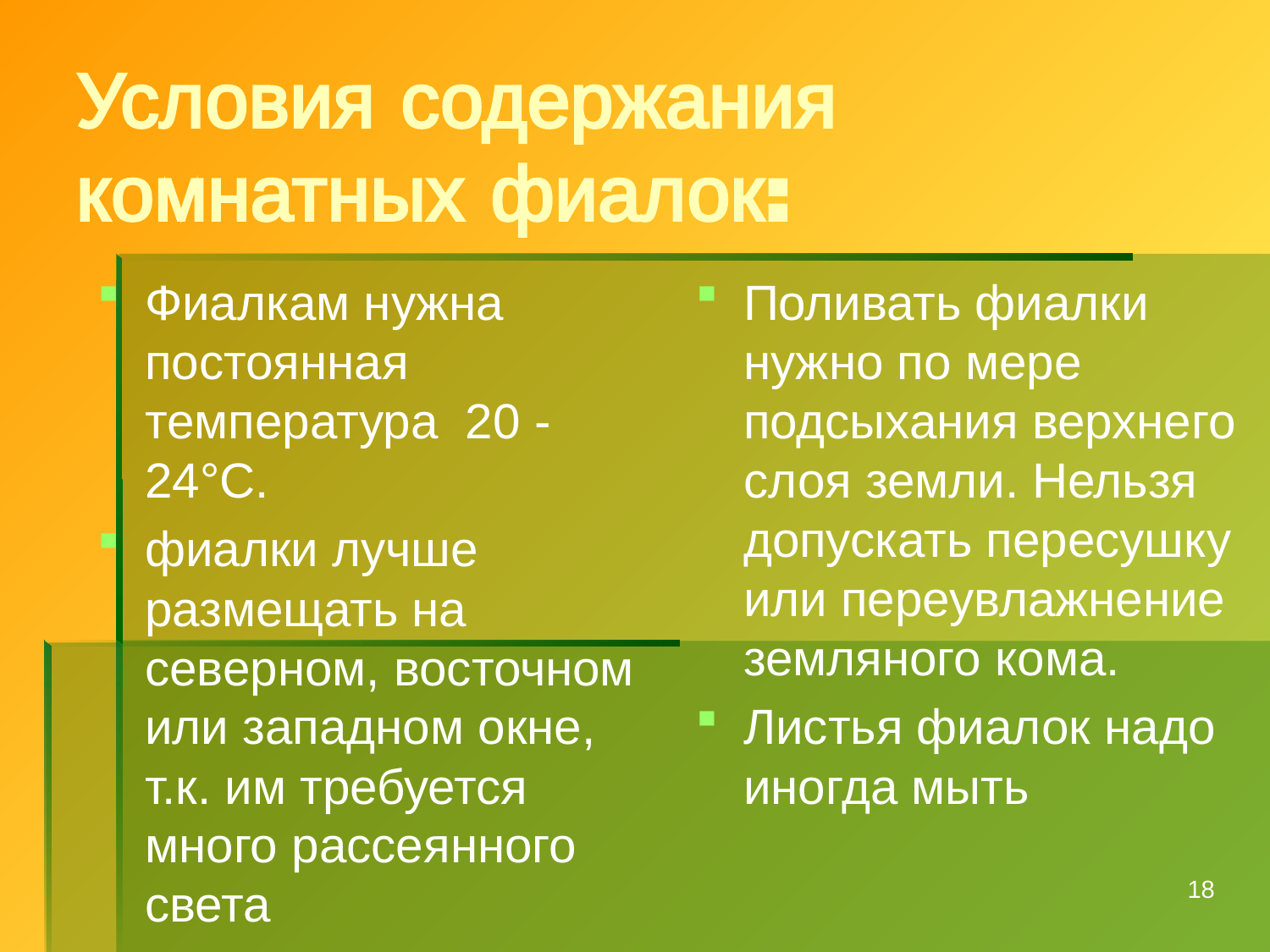

# Условия содержания комнатных фиалок:
Фиалкам нужна постоянная температура  20 - 24°С.
фиалки лучше размещать на северном, восточном или западном окне, т.к. им требуется много рассеянного света
Поливать фиалки нужно по мере подсыхания верхнего слоя земли. Нельзя допускать пересушку или переувлажнение земляного кома.
Листья фиалок надо иногда мыть
18